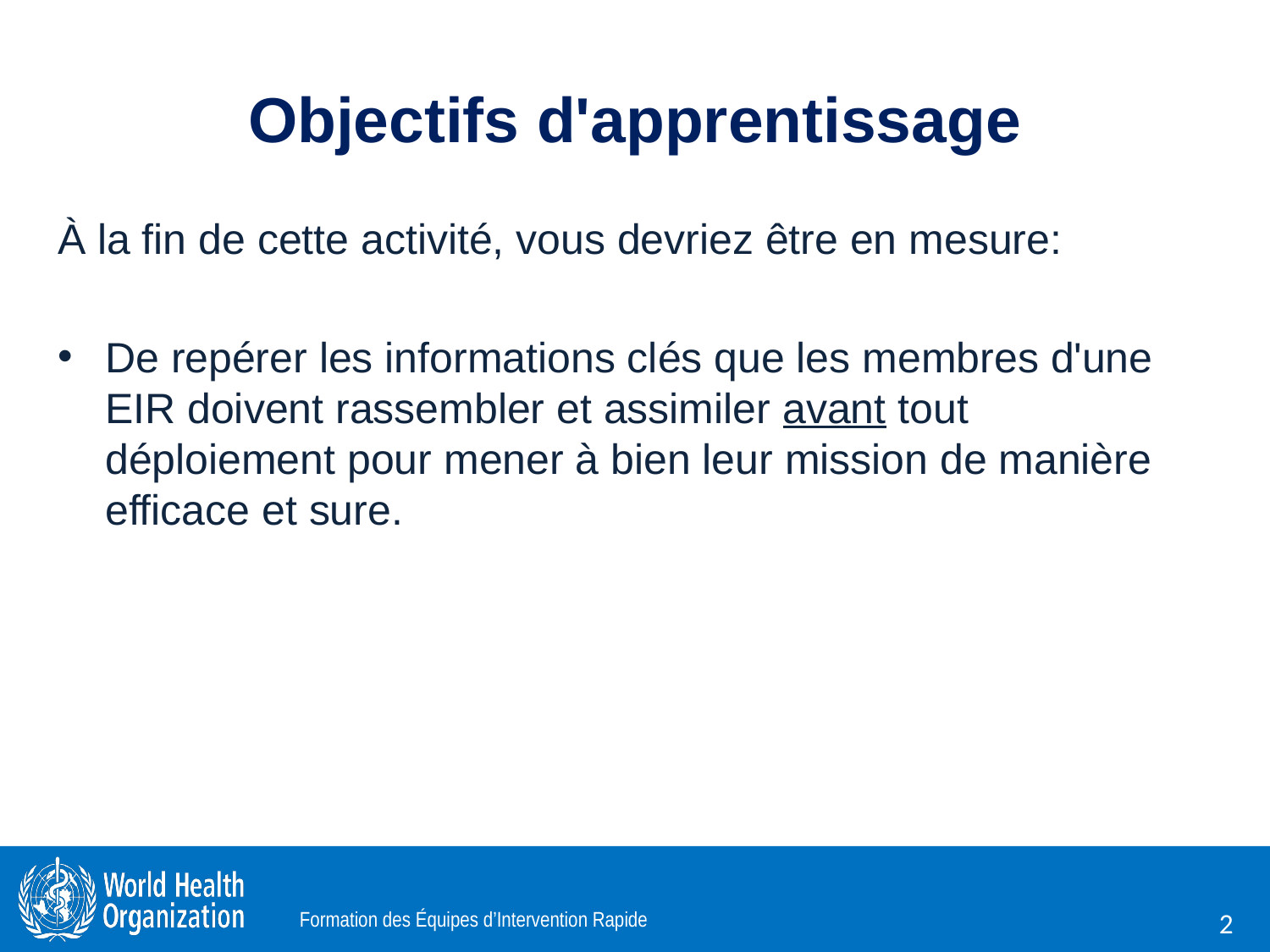

# Objectifs d'apprentissage

À la fin de cette activité, vous devriez être en mesure:

De repérer les informations clés que les membres d'une EIR doivent rassembler et assimiler avant tout déploiement pour mener à bien leur mission de manière efficace et sure.